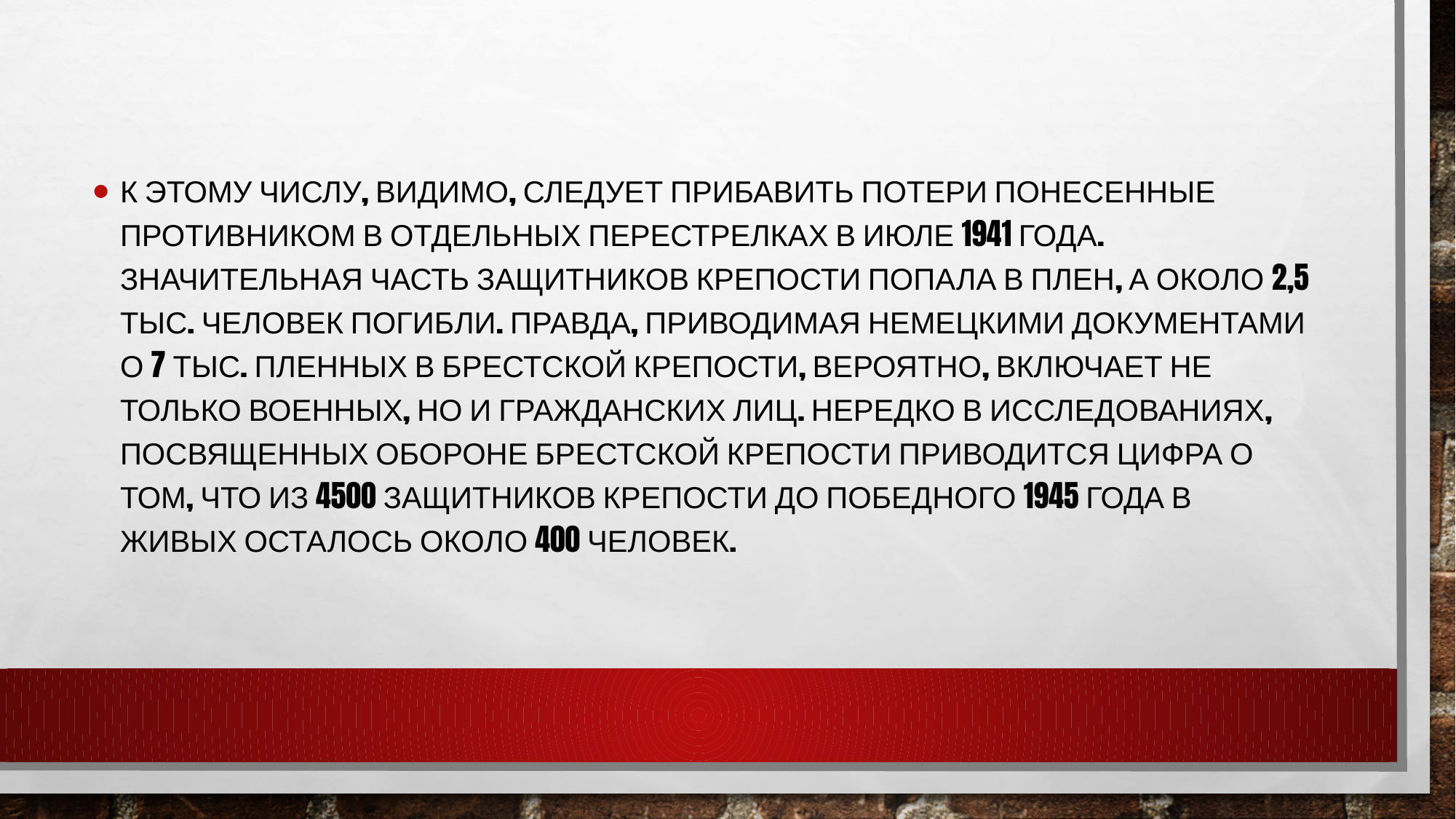

К этому числу, видимо, следует прибавить потери понесенные противником в отдельных перестрелках в июле 1941 года. Значительная часть защитников крепости попала в плен, а около 2,5 тыс. человек погибли. Правда, приводимая немецкими документами о 7 тыс. пленных в Брестской крепости, вероятно, включает не только военных, но и гражданских лиц. Нередко в исследованиях, посвященных обороне Брестской крепости приводится цифра о том, что из 4500 защитников крепости до победного 1945 года в живых осталось около 400 человек.
#